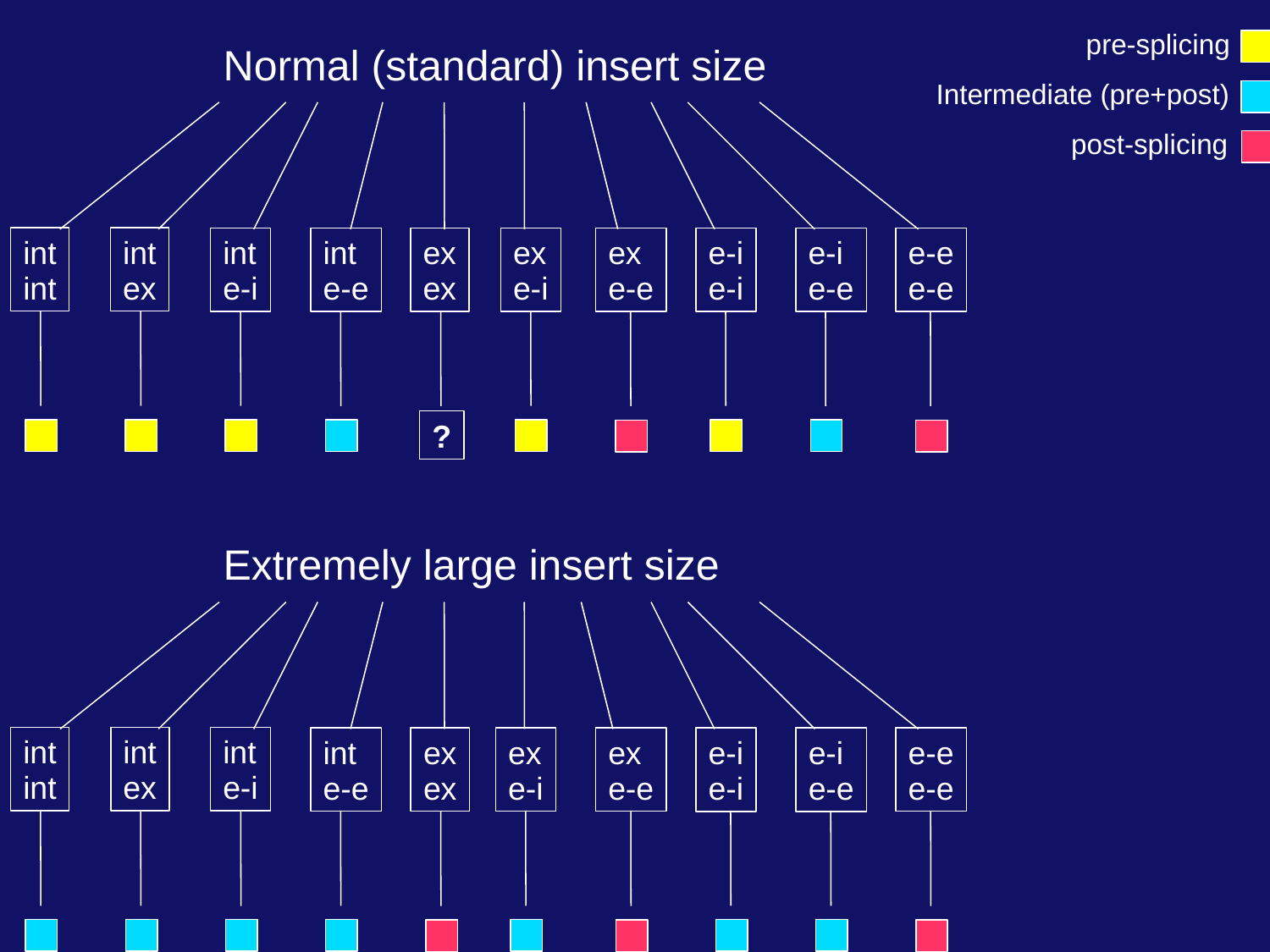

pre-splicing

Normal (standard) insert size
Intermediate (pre+post)

post-splicing

int
int
int
ex
int
e-i
int
e-e
ex
ex
ex
e-i
ex
e-e
e-i
e-i
e-i
e-e
e-e
e-e

?

Extremely large insert size

int
int
int
ex
int
e-i
int
e-e
ex
ex
ex
e-i
ex
e-e
e-e
e-e
e-i
e-i
e-i
e-e